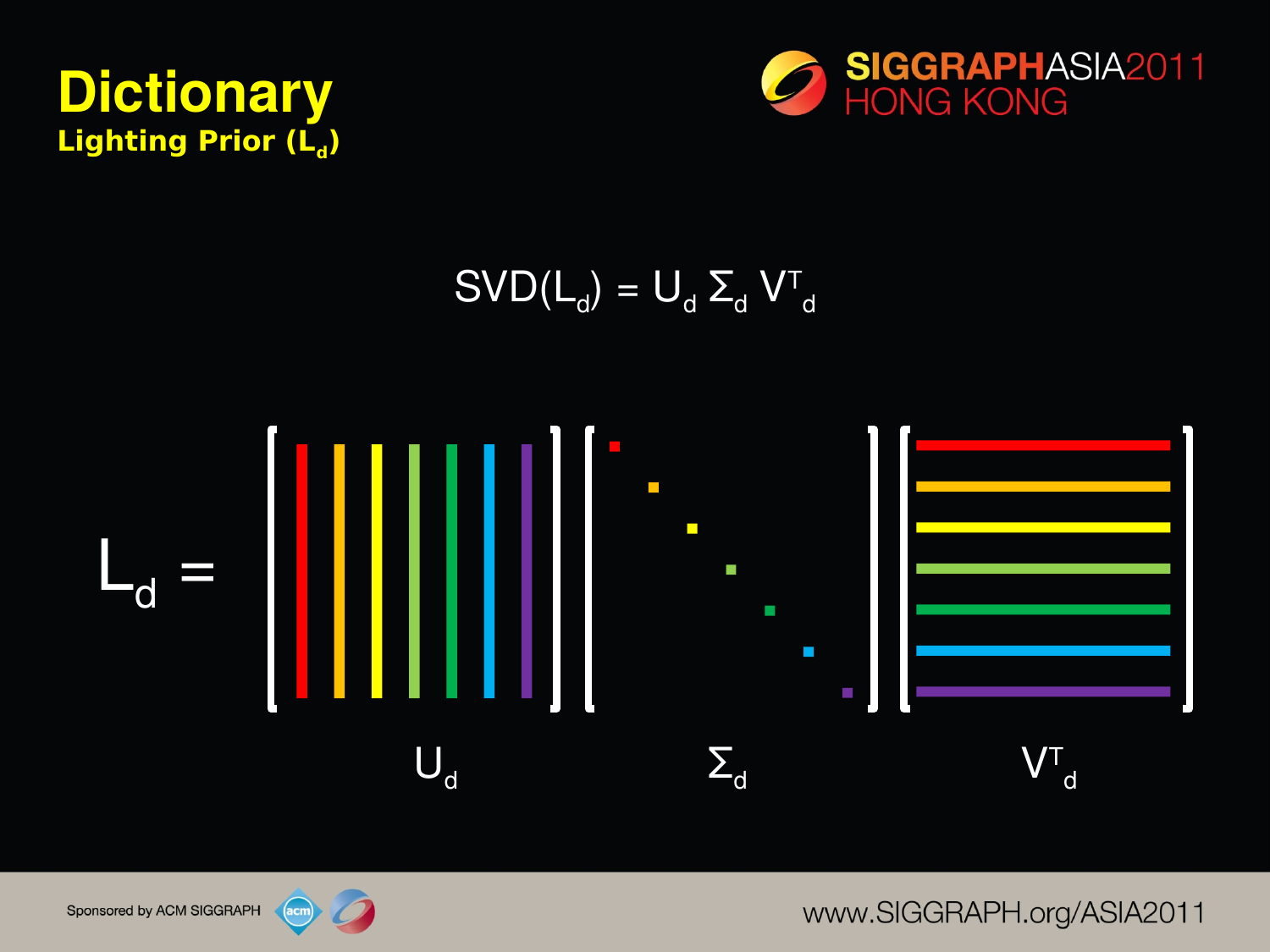

# Dictionary Lighting Prior (Ld)
SVD(Ld) = Ud Σd VTd

Ld =

Ud
Σd
VTd